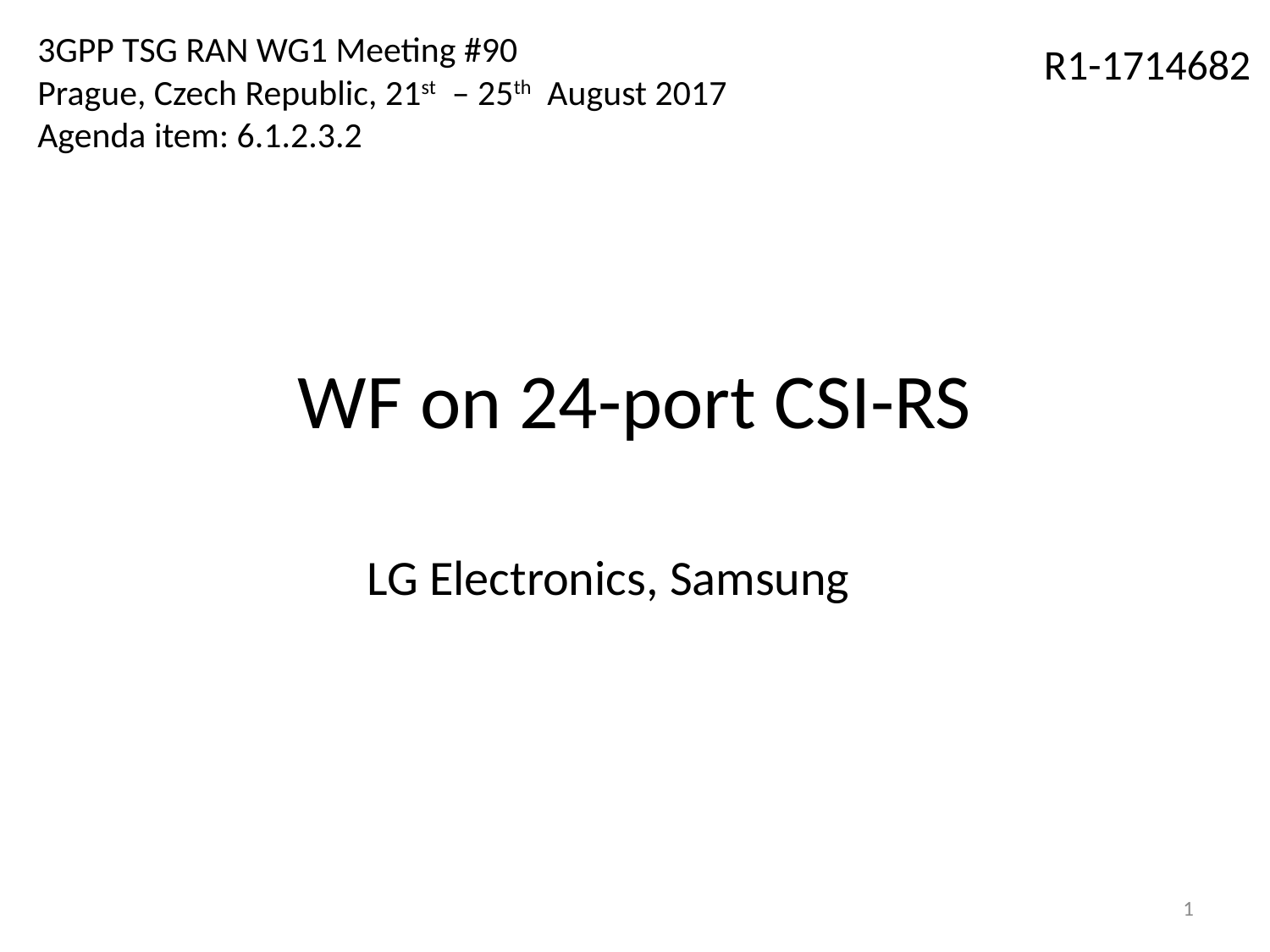

3GPP TSG RAN WG1 Meeting #90
Prague, Czech Republic, 21st  – 25th  August 2017
Agenda item: 6.1.2.3.2
R1-1714682
# WF on 24-port CSI-RS
LG Electronics, Samsung
1